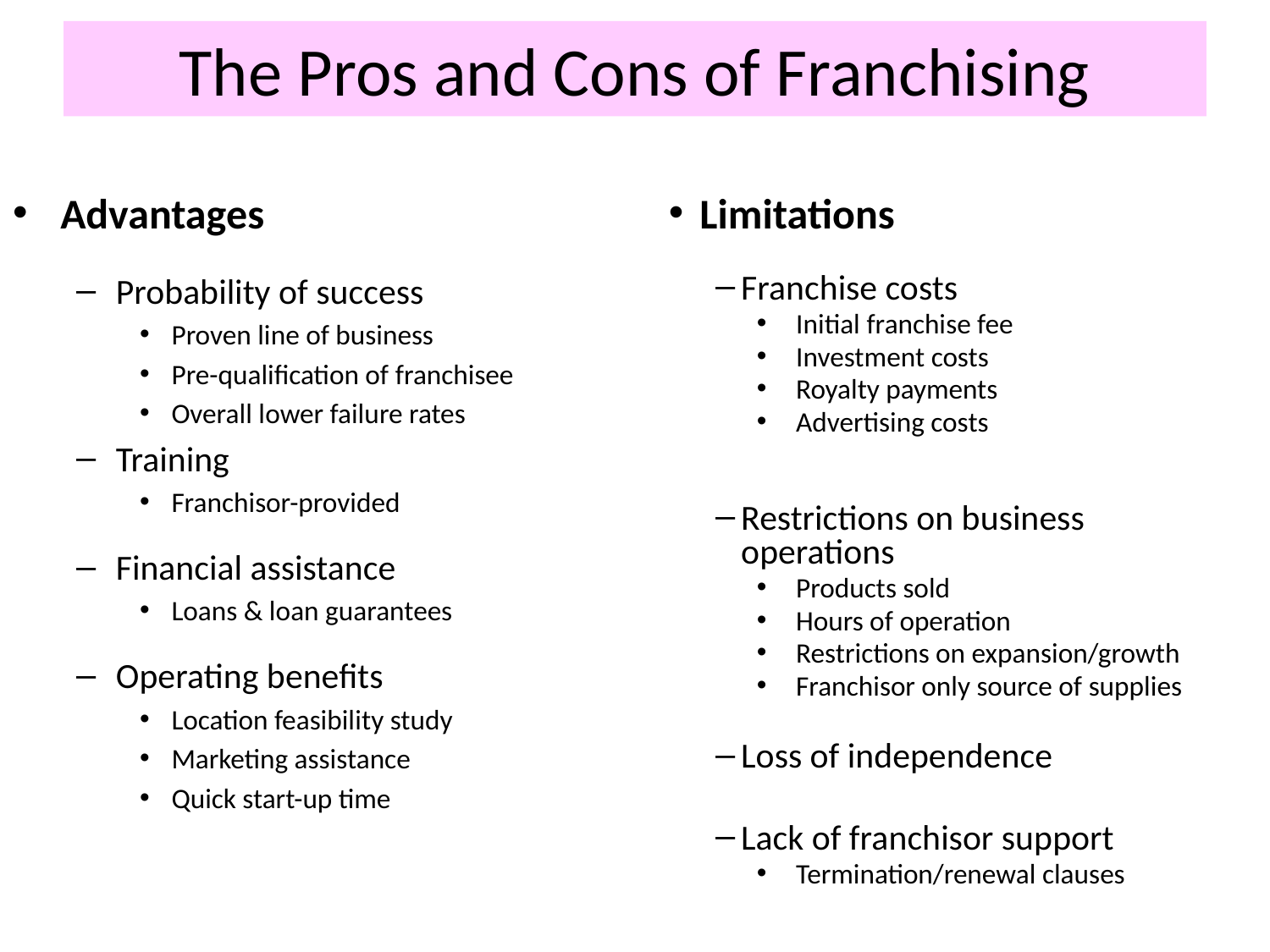

# The Pros and Cons of Franchising
Advantages

Probability of success
Proven line of business
Pre-qualification of franchisee
Overall lower failure rates
Training
Franchisor-provided

Financial assistance
Loans & loan guarantees

Operating benefits
Location feasibility study
Marketing assistance
Quick start-up time
Limitations

Franchise costs
Initial franchise fee
Investment costs
Royalty payments
Advertising costs

Restrictions on business operations
Products sold
Hours of operation
Restrictions on expansion/growth
Franchisor only source of supplies

Loss of independence

Lack of franchisor support
Termination/renewal clauses